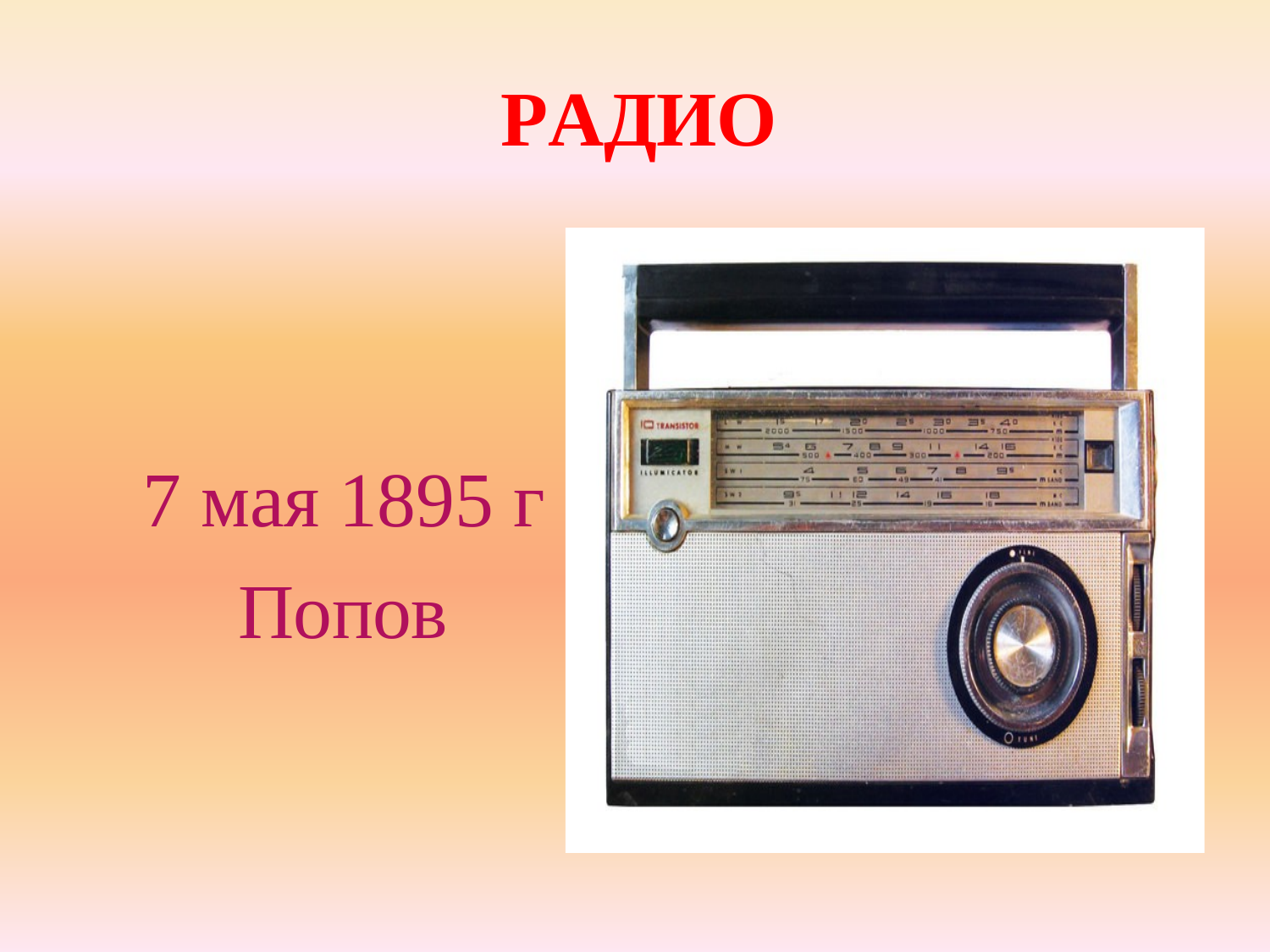

# РАДИО

7 мая 1895 г Попов